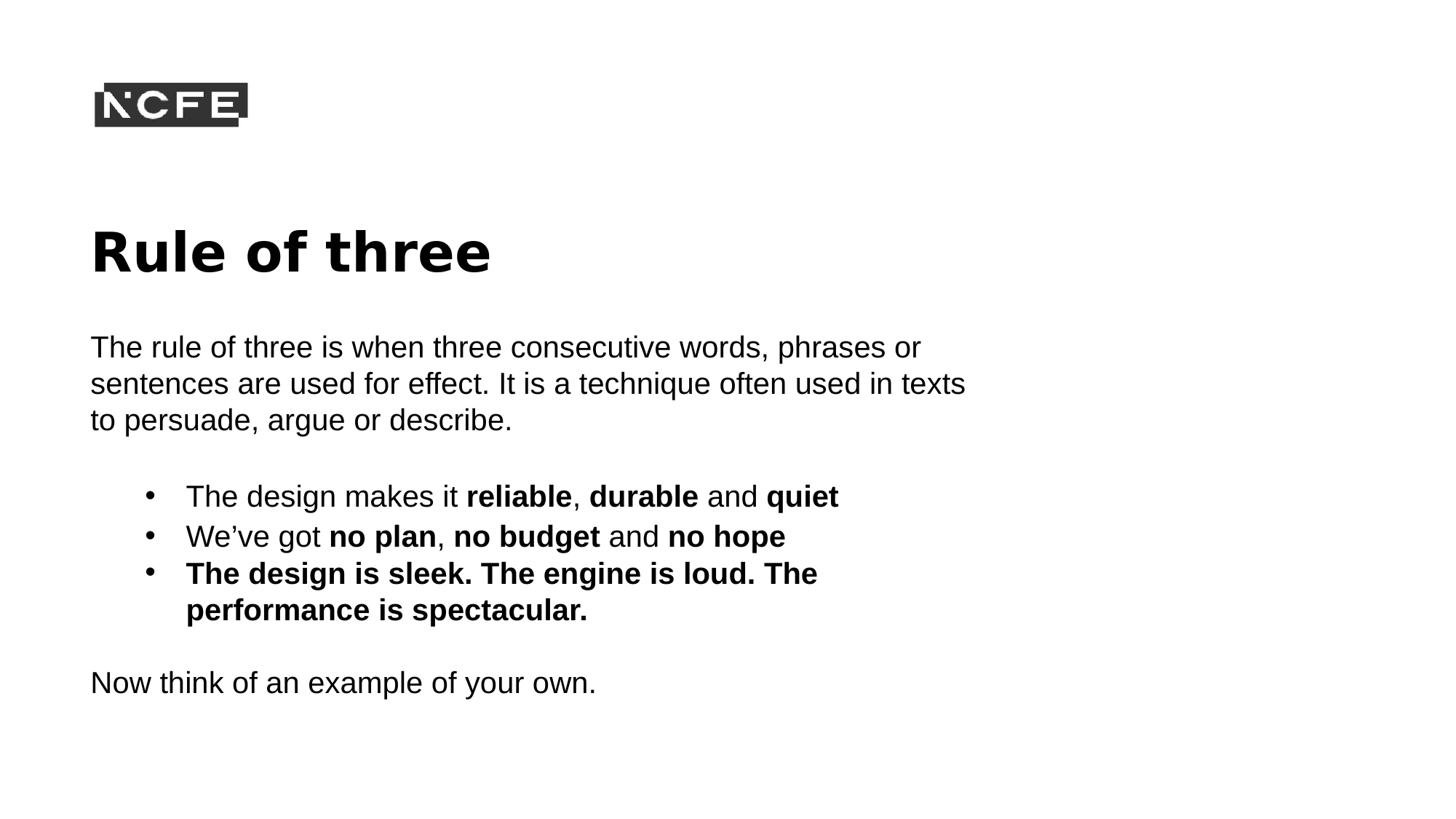

# Rule of three
The rule of three is when three consecutive words, phrases or sentences are used for effect. It is a technique often used in texts to persuade, argue or describe.
The design makes it reliable, durable and quiet
We’ve got no plan, no budget and no hope
The design is sleek. The engine is loud. The performance is spectacular.

Now think of an example of your own.